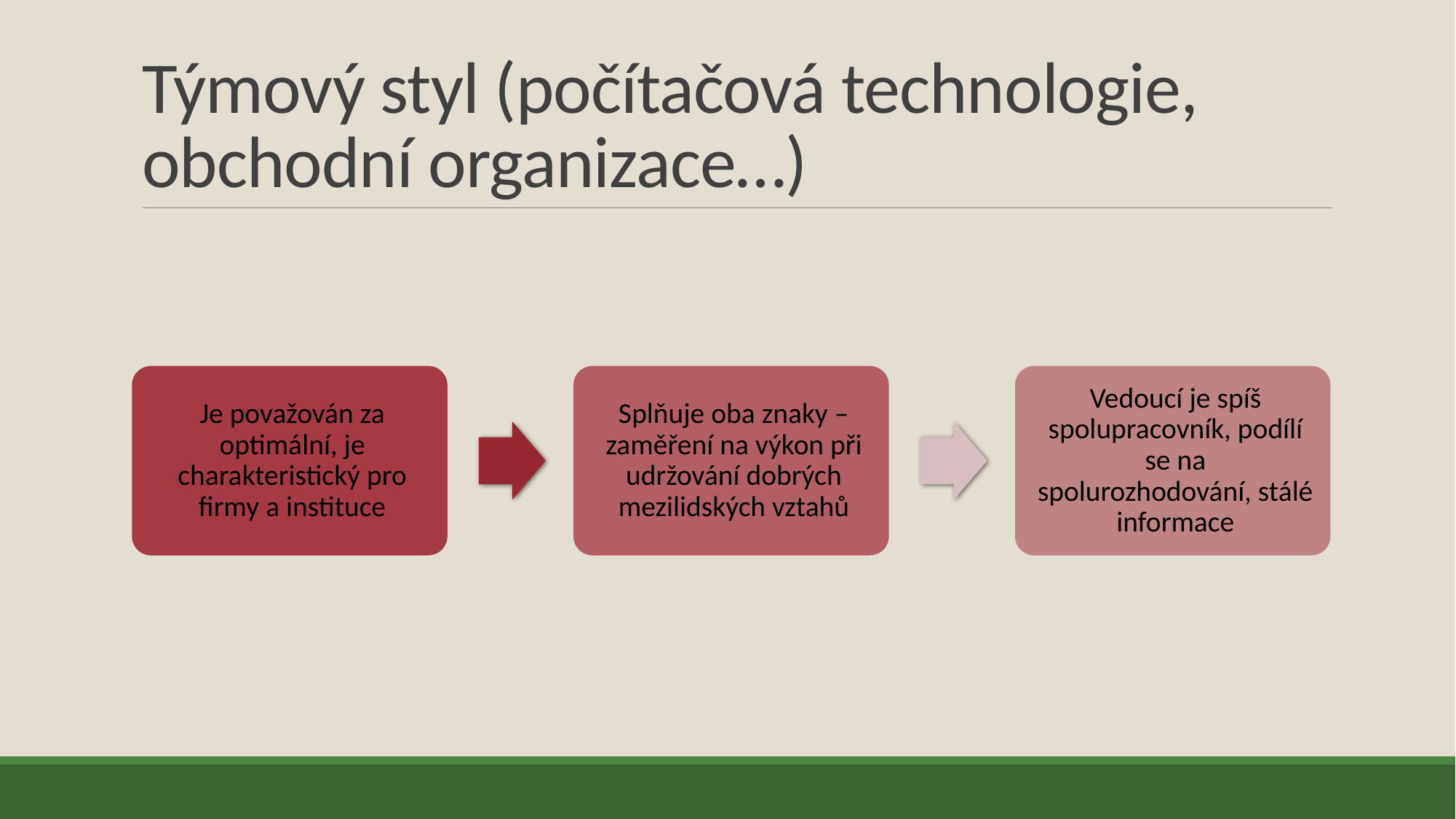

# Týmový styl (počítačová technologie, obchodní organizace…)
Je považován za optimální, je charakteristický pro firmy a instituce

Splňuje oba znaky – zaměření na výkon při udržování dobrých mezilidských vztahů

Vedoucí je spíš spolupracovník, podílí se na spolurozhodování, stálé informace